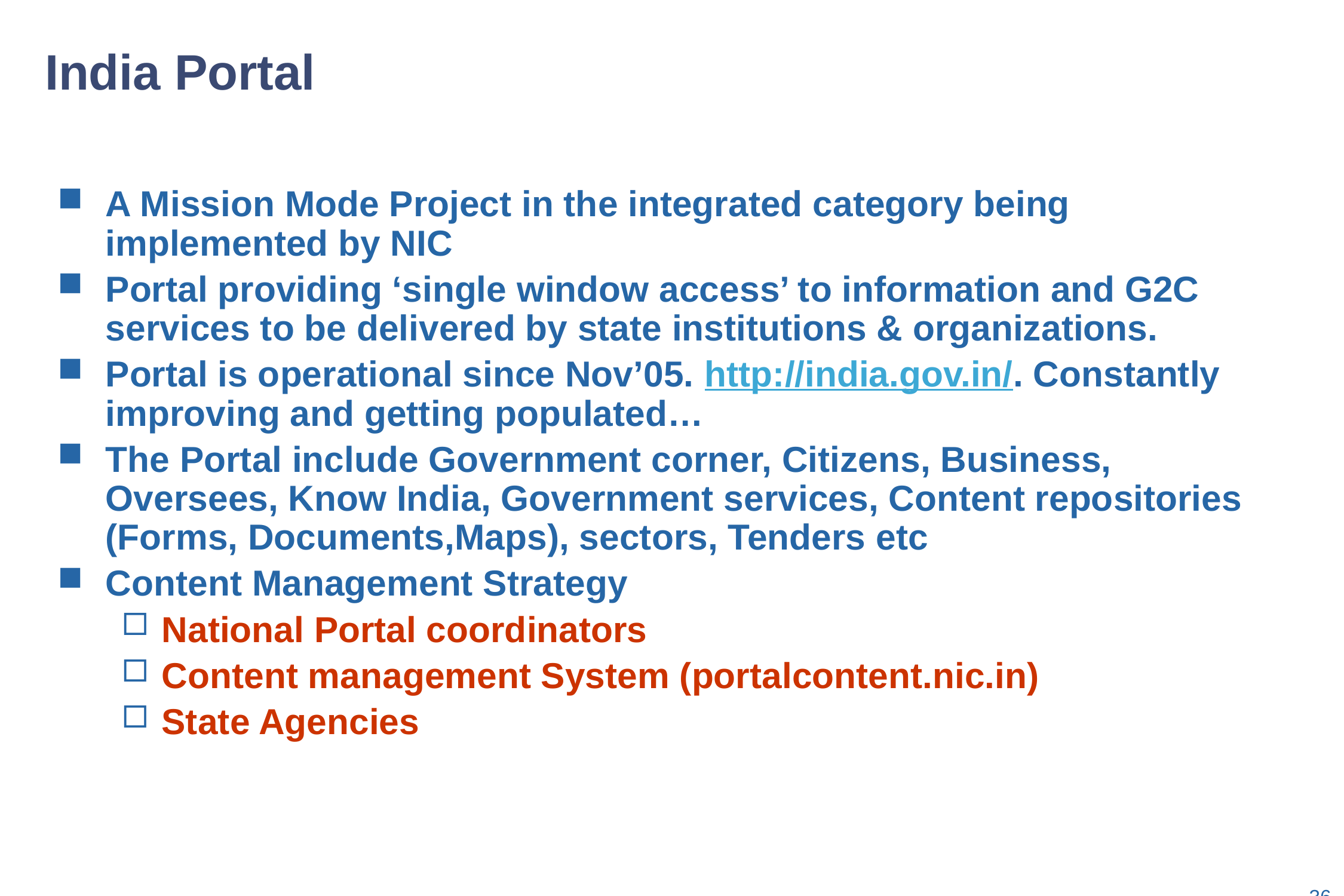

# India Portal
A Mission Mode Project in the integrated category being implemented by NIC
Portal providing ‘single window access’ to information and G2C services to be delivered by state institutions & organizations.
Portal is operational since Nov’05. http://india.gov.in/. Constantly improving and getting populated…
The Portal include Government corner, Citizens, Business, Oversees, Know India, Government services, Content repositories (Forms, Documents,Maps), sectors, Tenders etc
Content Management Strategy
National Portal coordinators
Content management System (portalcontent.nic.in)
State Agencies
36